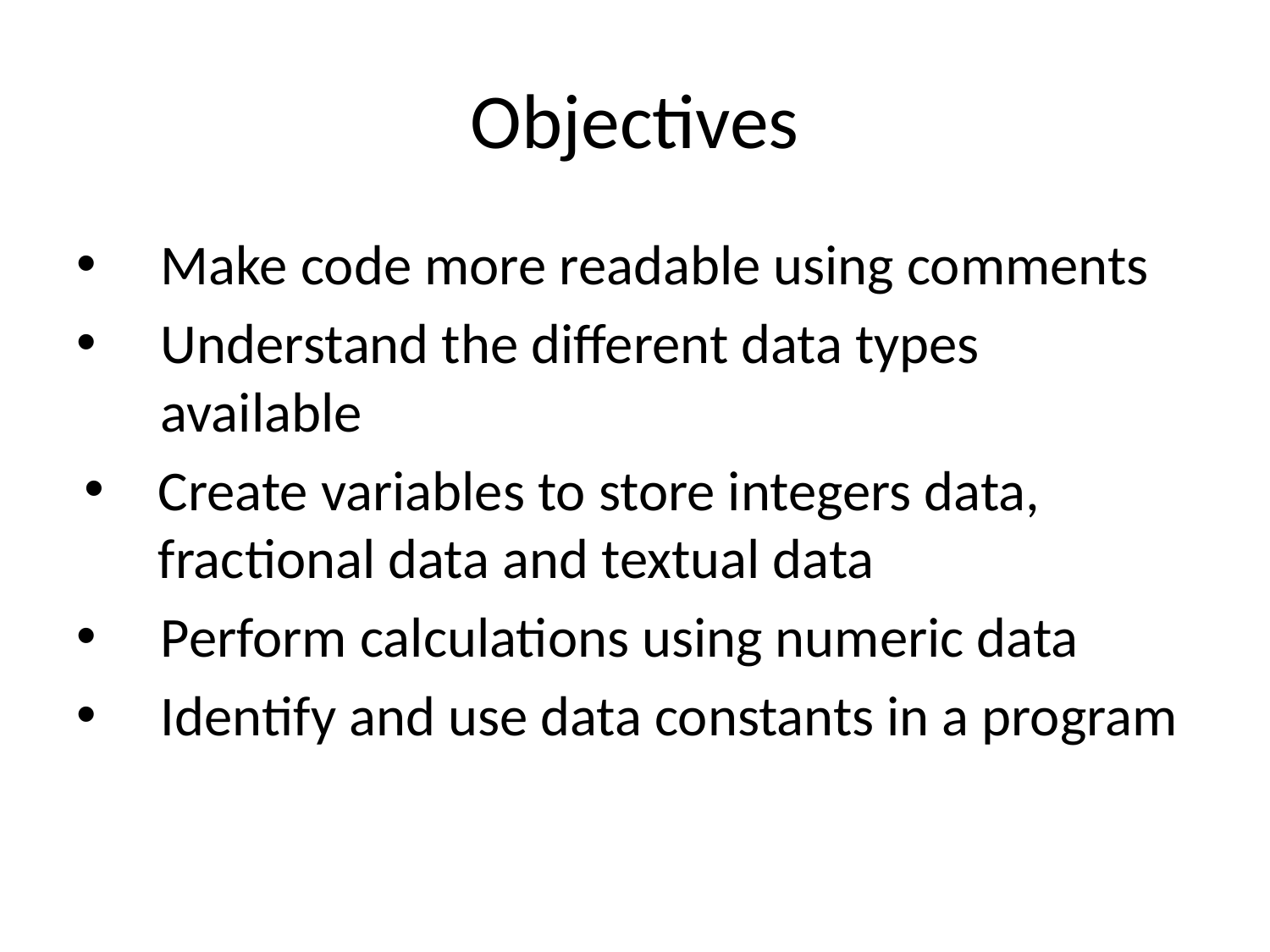

# Objectives
Make code more readable using comments
Understand the different data types available
Create variables to store integers data, fractional data and textual data
Perform calculations using numeric data
Identify and use data constants in a program